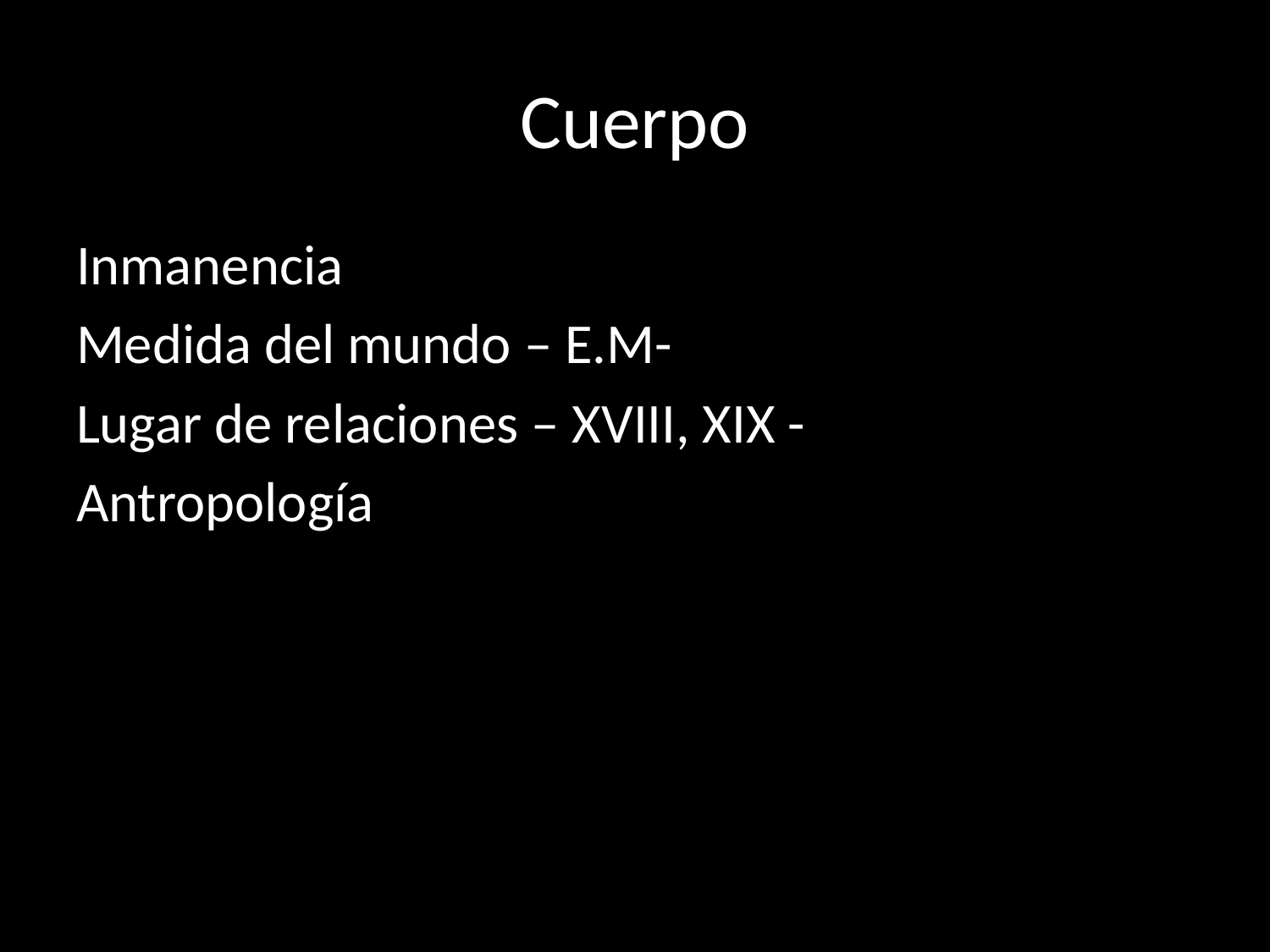

# Cuerpo
Inmanencia
Medida del mundo – E.M-
Lugar de relaciones – XVIII, XIX -
Antropología